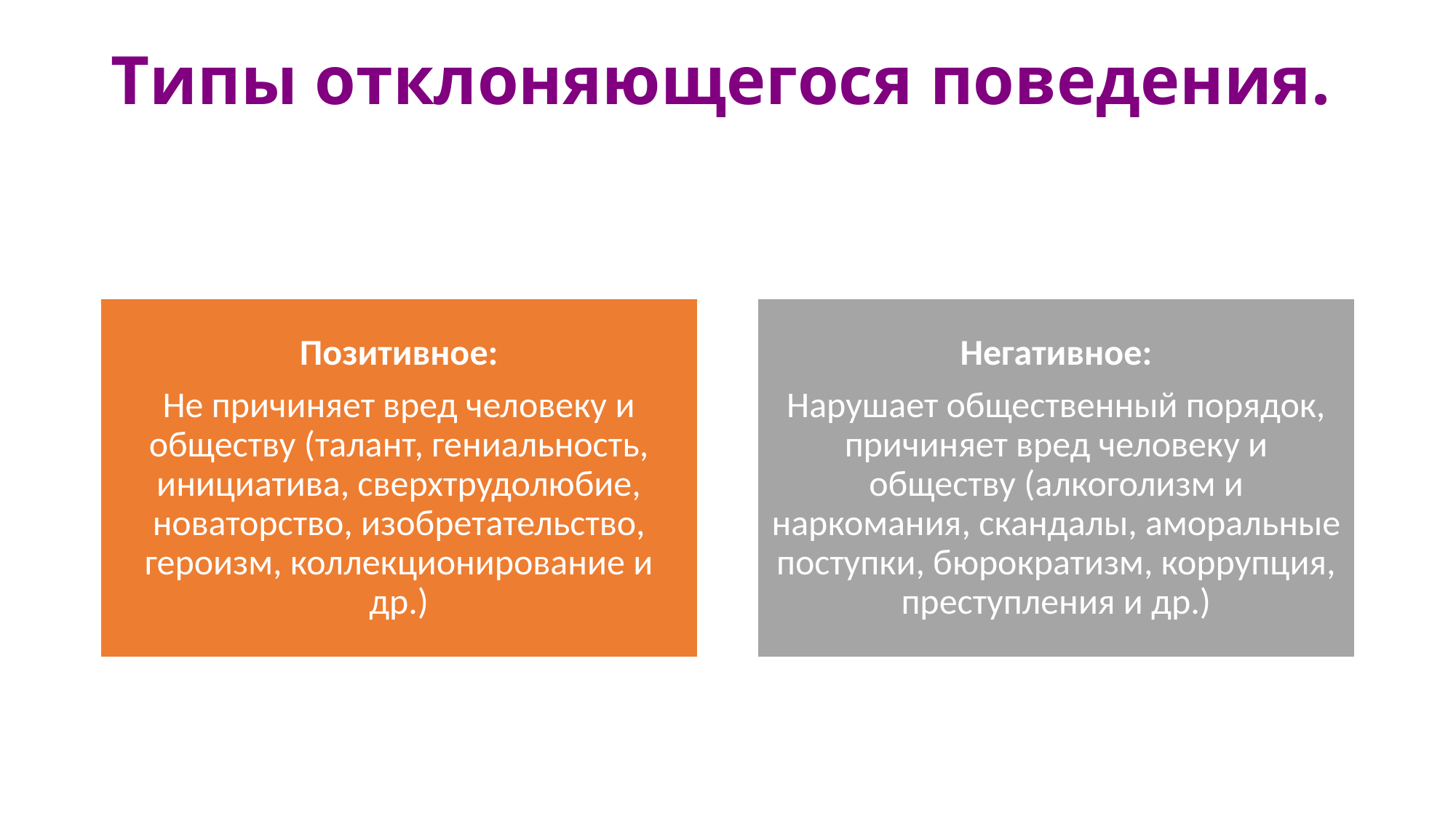

# Типы отклоняющегося поведения.
Позитивное:
Не причиняет вред человеку и обществу (талант, гениальность, инициатива, сверхтрудолюбие, новаторство, изобретательство, героизм, коллекционирование и др.)
Негативное:
Нарушает общественный порядок, причиняет вред человеку и обществу (алкоголизм и наркомания, скандалы, аморальные поступки, бюрократизм, коррупция, преступления и др.)